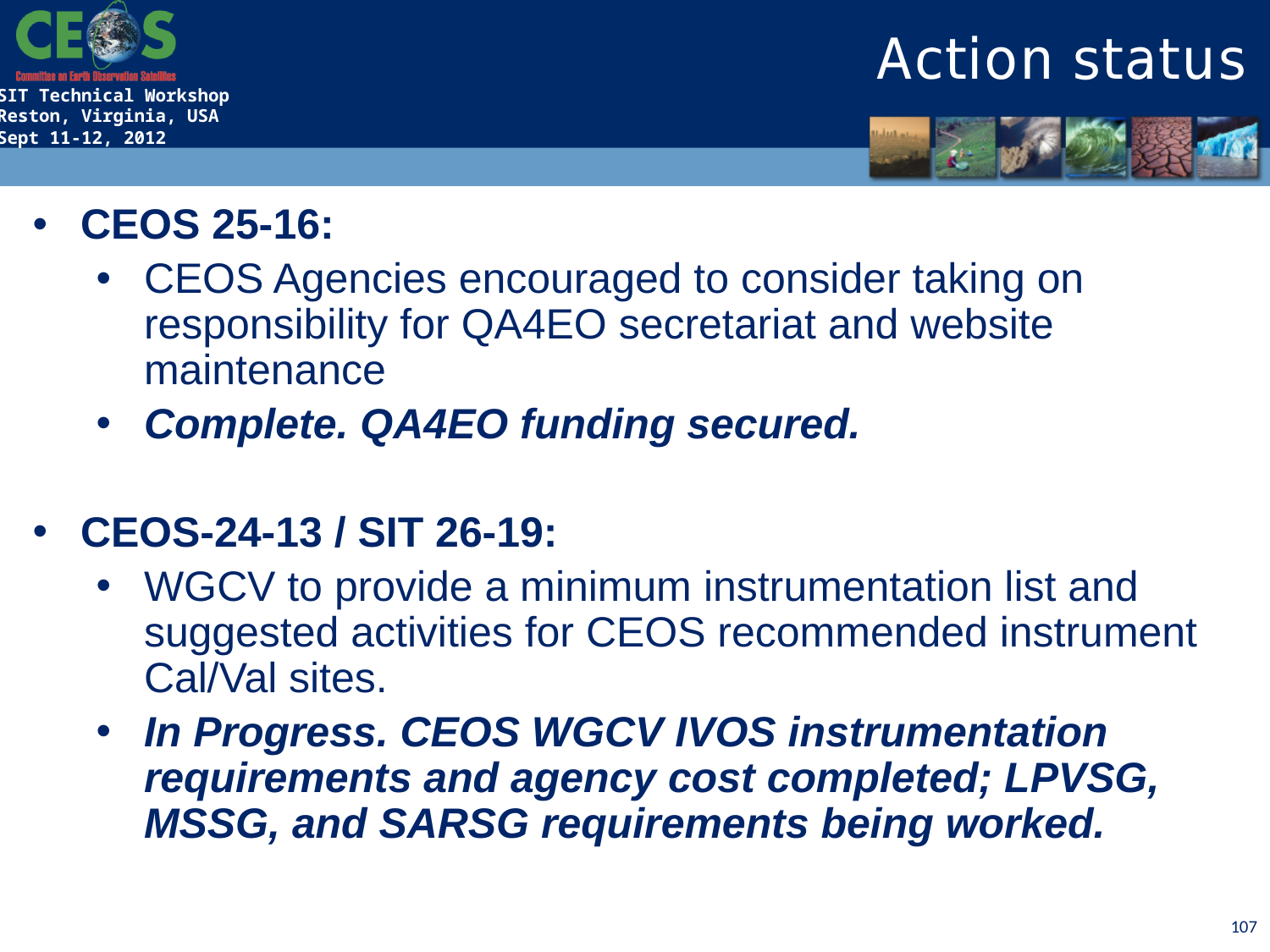

Action status
CEOS 25-16:
CEOS Agencies encouraged to consider taking on responsibility for QA4EO secretariat and website maintenance
Complete. QA4EO funding secured.

CEOS-24-13 / SIT 26-19:
WGCV to provide a minimum instrumentation list and suggested activities for CEOS recommended instrument Cal/Val sites.
In Progress. CEOS WGCV IVOS instrumentation requirements and agency cost completed; LPVSG, MSSG, and SARSG requirements being worked.

107